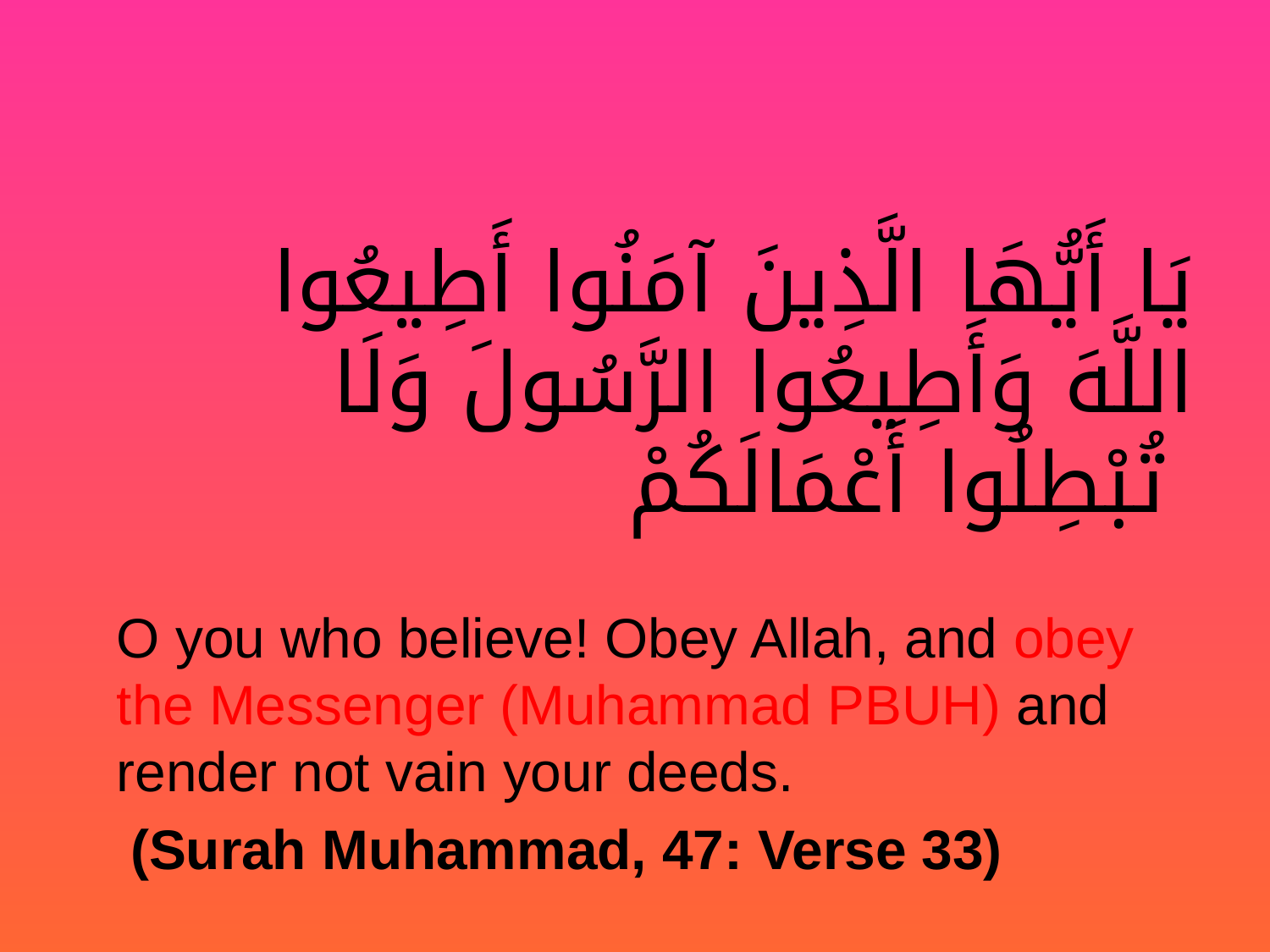

#
	يَا أَيُّهَا الَّذِينَ آمَنُوا أَطِيعُوا اللَّهَ وَأَطِيعُوا الرَّسُولَ وَلَا تُبْطِلُوا أَعْمَالَكُمْ

	O you who believe! Obey Allah, and obey the Messenger (Muhammad PBUH) and render not vain your deeds.
(Surah Muhammad, 47: Verse 33)